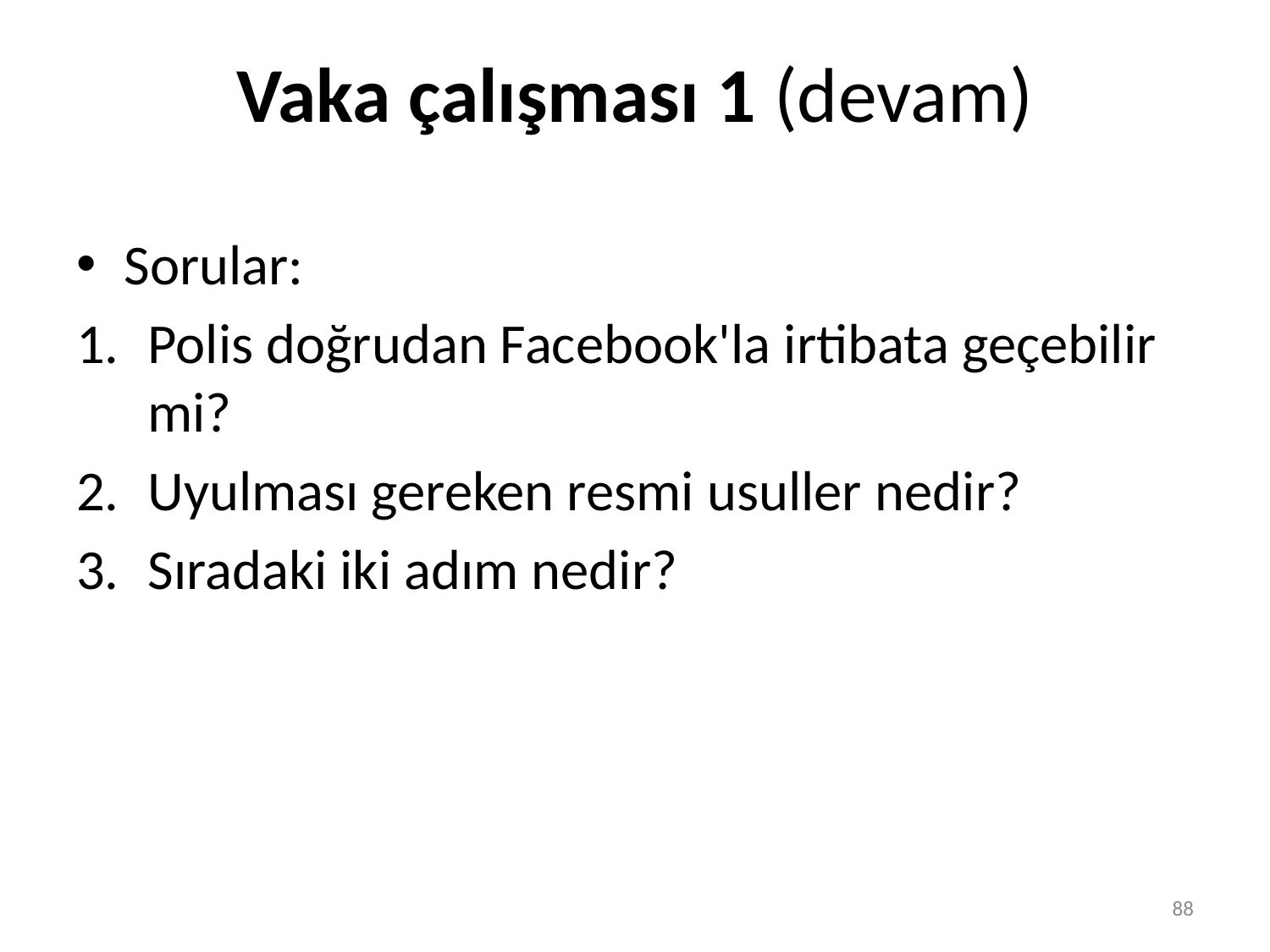

# Vaka çalışması 1 (devam)
Sorular:
Polis doğrudan Facebook'la irtibata geçebilir mi?
Uyulması gereken resmi usuller nedir?
Sıradaki iki adım nedir?
88